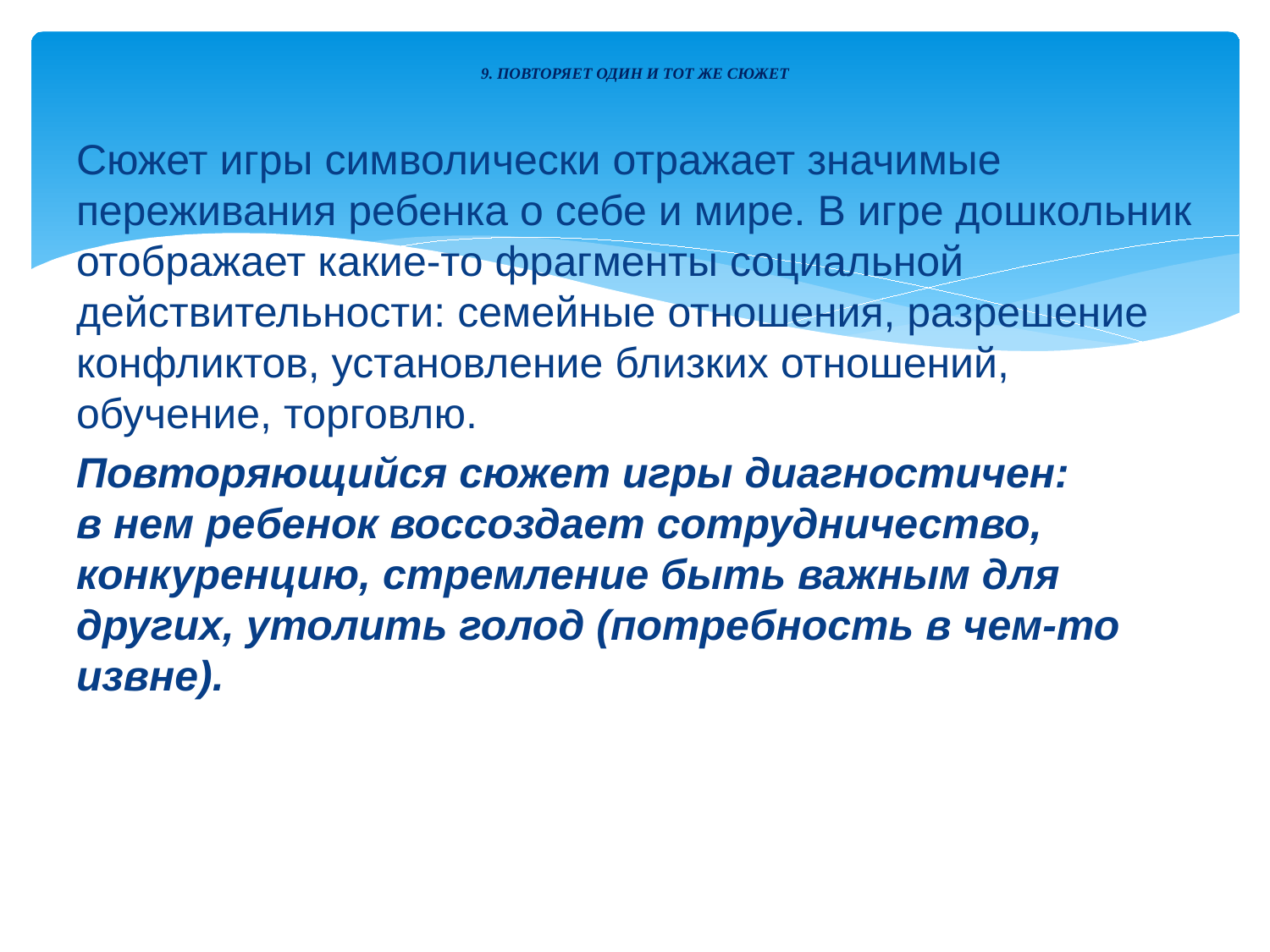

# 9. ПОВТОРЯЕТ ОДИН И ТОТ ЖЕ СЮЖЕТ
Сюжет игры символически отражает значимые переживания ребенка о себе и мире. В игре дошкольник отображает какие-то фрагменты социальной действительности: семейные отношения, разрешение конфликтов, установление близких отношений, обучение, торговлю.
Повторяющийся сюжет игры диагностичен: в нем ребенок воссоздает сотрудничество, конкуренцию, стремление быть важным для других, утолить голод (потребность в чем-то извне).